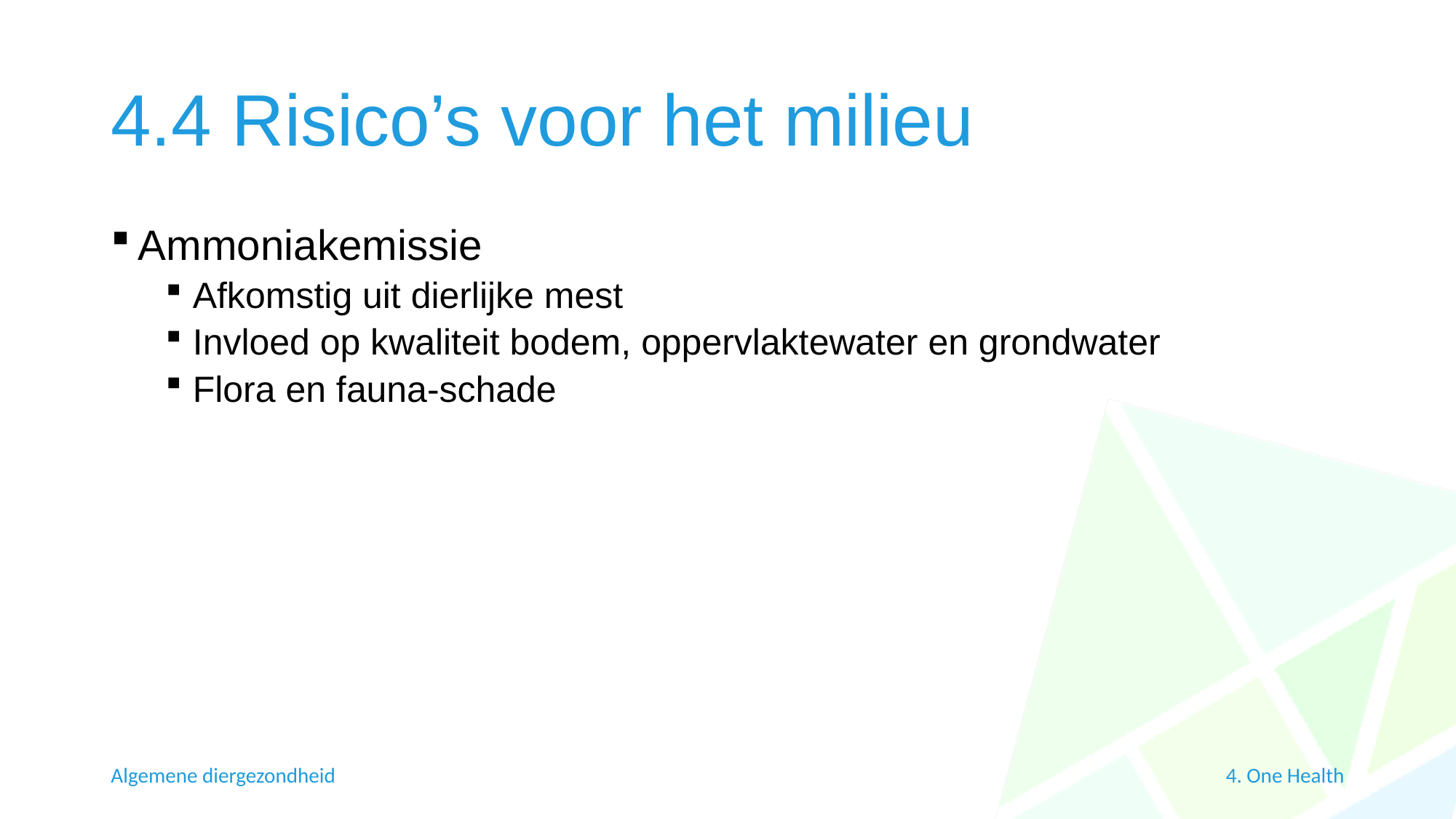

# 4.4 Risico’s voor het milieu
Ammoniakemissie
Afkomstig uit dierlijke mest
Invloed op kwaliteit bodem, oppervlaktewater en grondwater
Flora en fauna-schade

Algemene diergezondheid
4. One Health